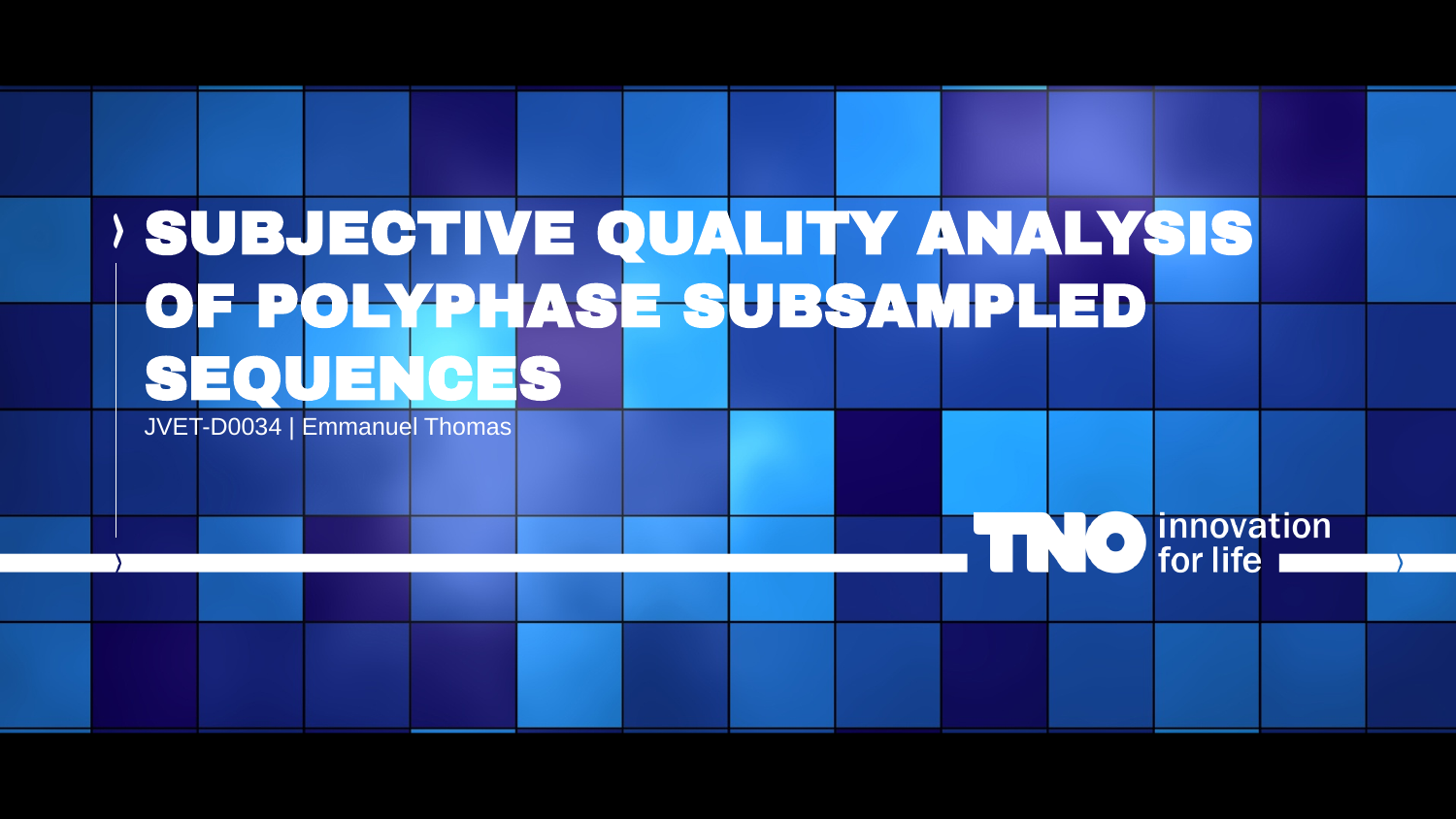

# Subjective quality analysis of polyphase subsampled sequences JVET-D0034 | Emmanuel Thomas